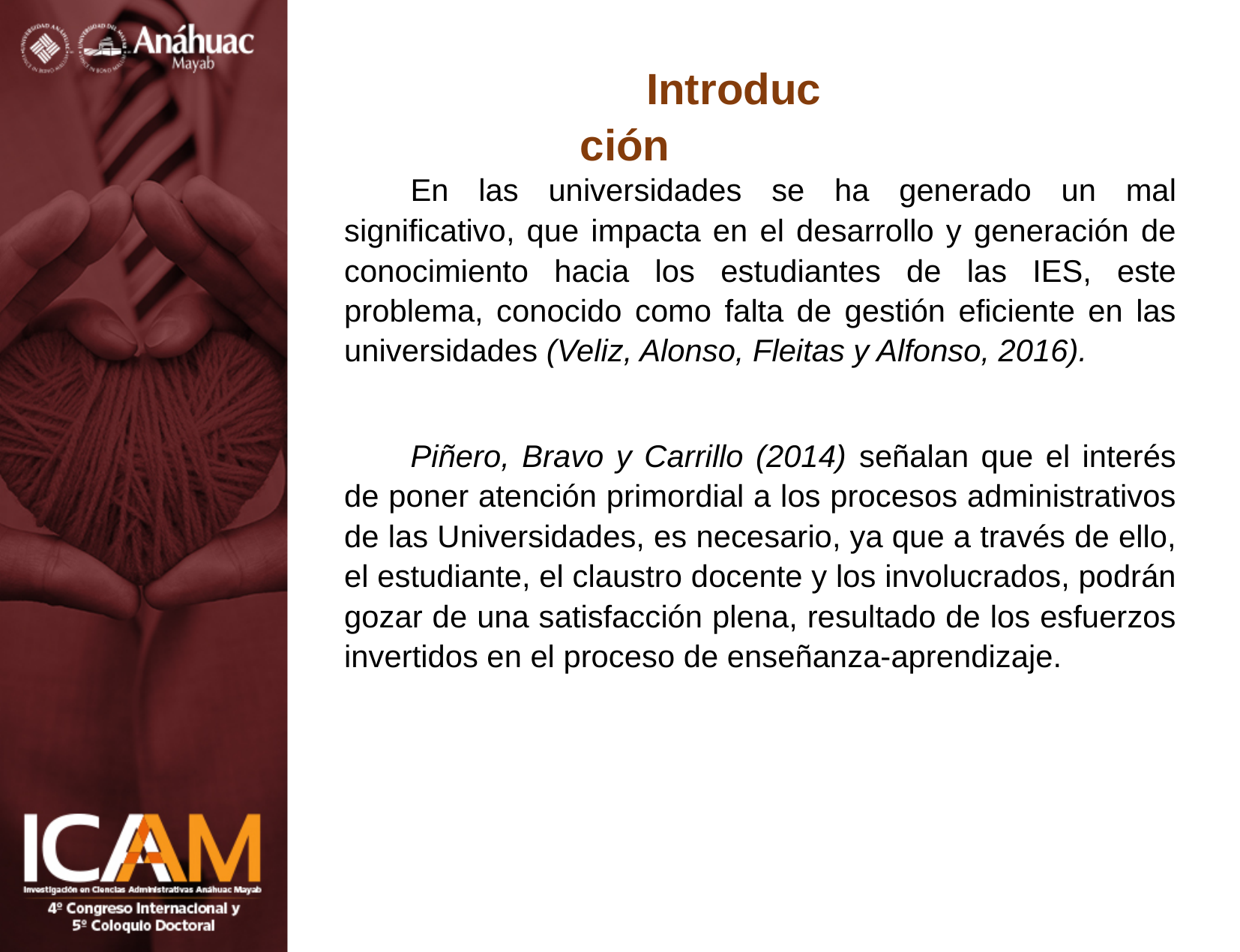

Introducción
En las universidades se ha generado un mal significativo, que impacta en el desarrollo y generación de conocimiento hacia los estudiantes de las IES, este problema, conocido como falta de gestión eficiente en las universidades (Veliz, Alonso, Fleitas y Alfonso, 2016).

Piñero, Bravo y Carrillo (2014) señalan que el interés de poner atención primordial a los procesos administrativos de las Universidades, es necesario, ya que a través de ello, el estudiante, el claustro docente y los involucrados, podrán gozar de una satisfacción plena, resultado de los esfuerzos invertidos en el proceso de enseñanza-aprendizaje.